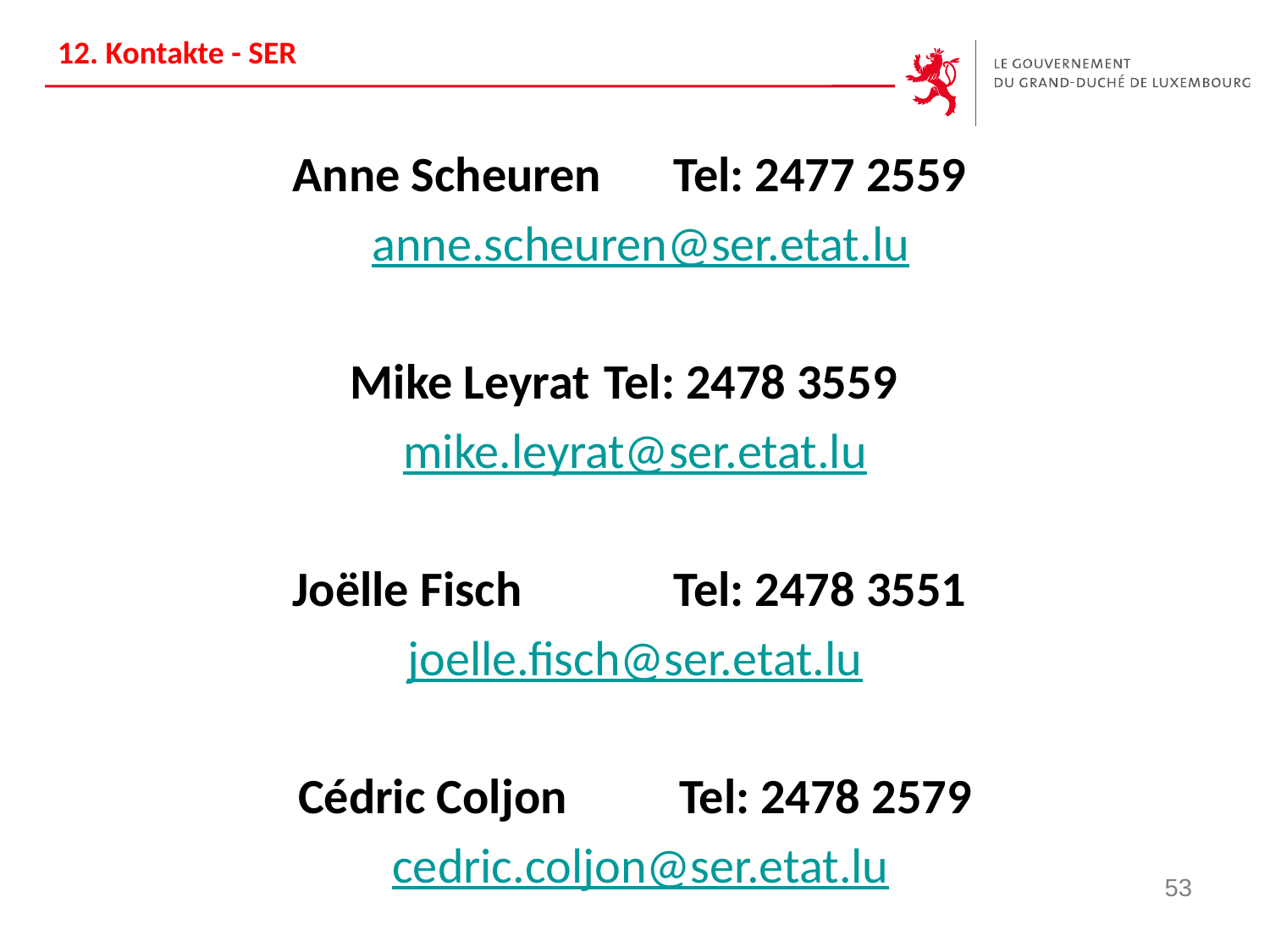

# 12. Kontakte - SER
Anne Scheuren	Tel: 2477 2559
 anne.scheuren@ser.etat.lu

Mike Leyrat 	Tel: 2478 3559
mike.leyrat@ser.etat.lu

Joëlle Fisch		Tel: 2478 3551
joelle.fisch@ser.etat.lu

Cédric Coljon	Tel: 2478 2579
 cedric.coljon@ser.etat.lu

53